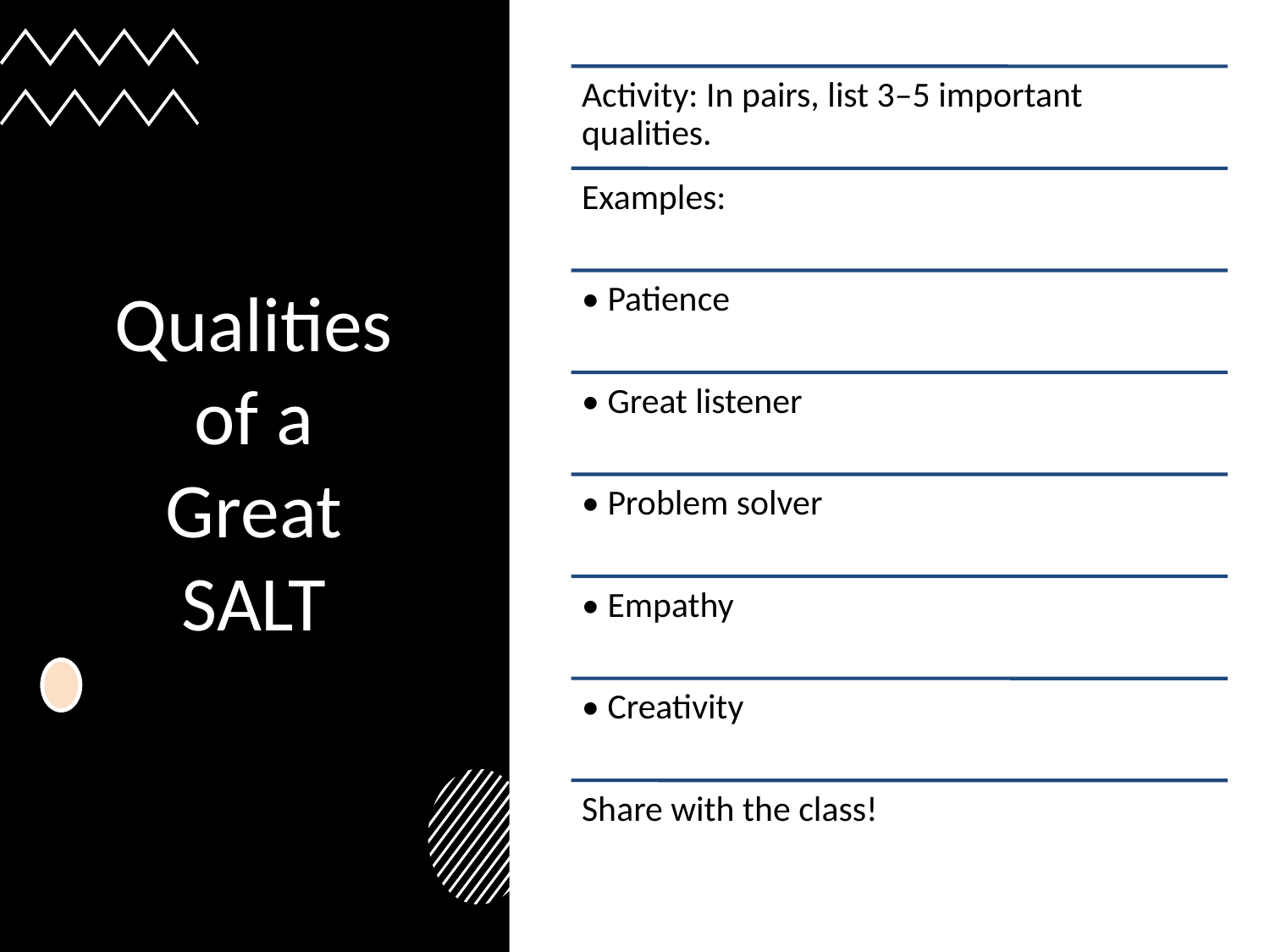

Activity: In pairs, list 3–5 important qualities.
Examples:
• Patience
• Great listener
• Problem solver
• Empathy
• Creativity
Share with the class!
# Qualities of a Great SALT